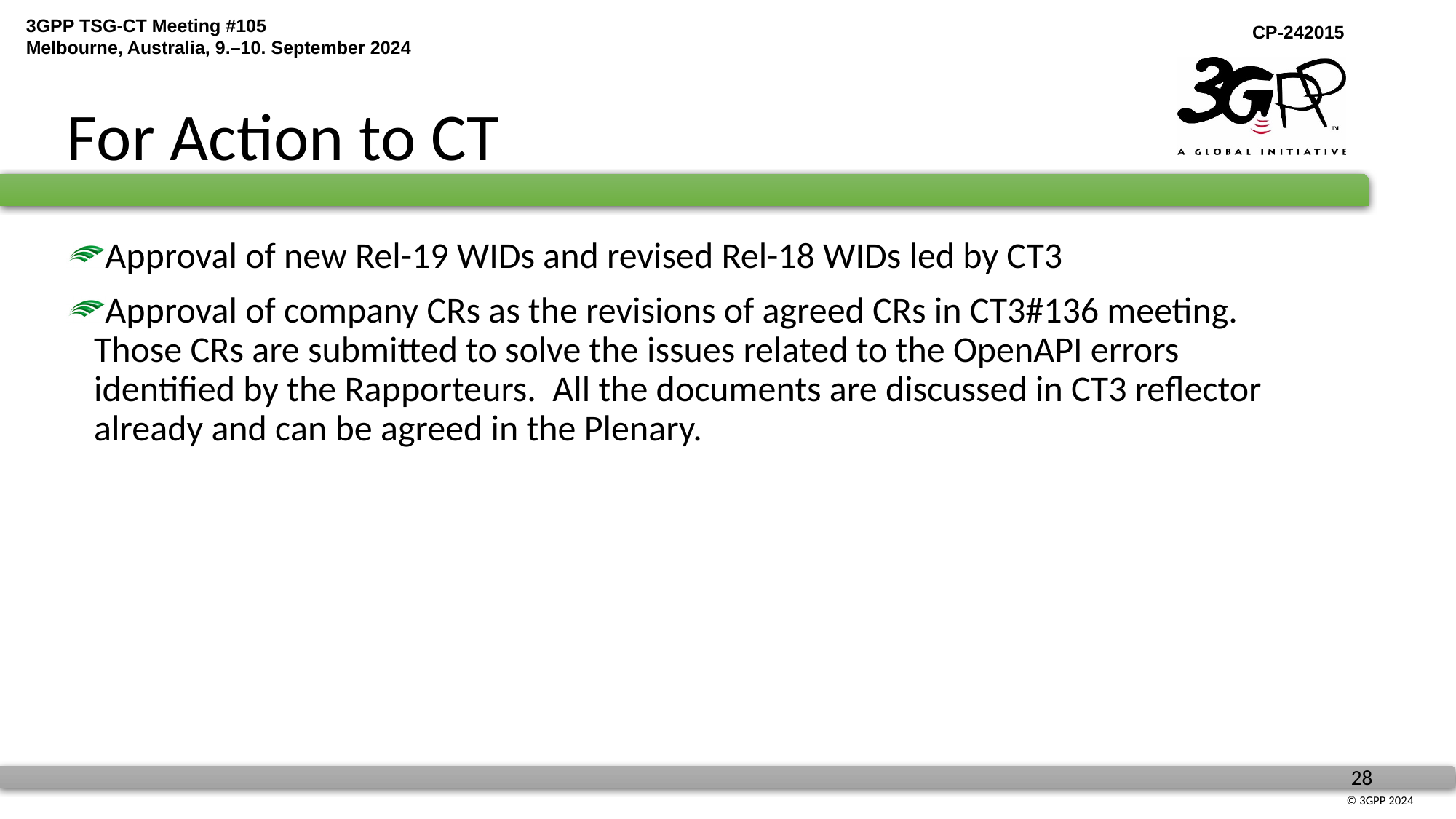

# For Action to CT
Approval of new Rel-19 WIDs and revised Rel-18 WIDs led by CT3
Approval of company CRs as the revisions of agreed CRs in CT3#136 meeting. Those CRs are submitted to solve the issues related to the OpenAPI errors identified by the Rapporteurs.  All the documents are discussed in CT3 reflector already and can be agreed in the Plenary.